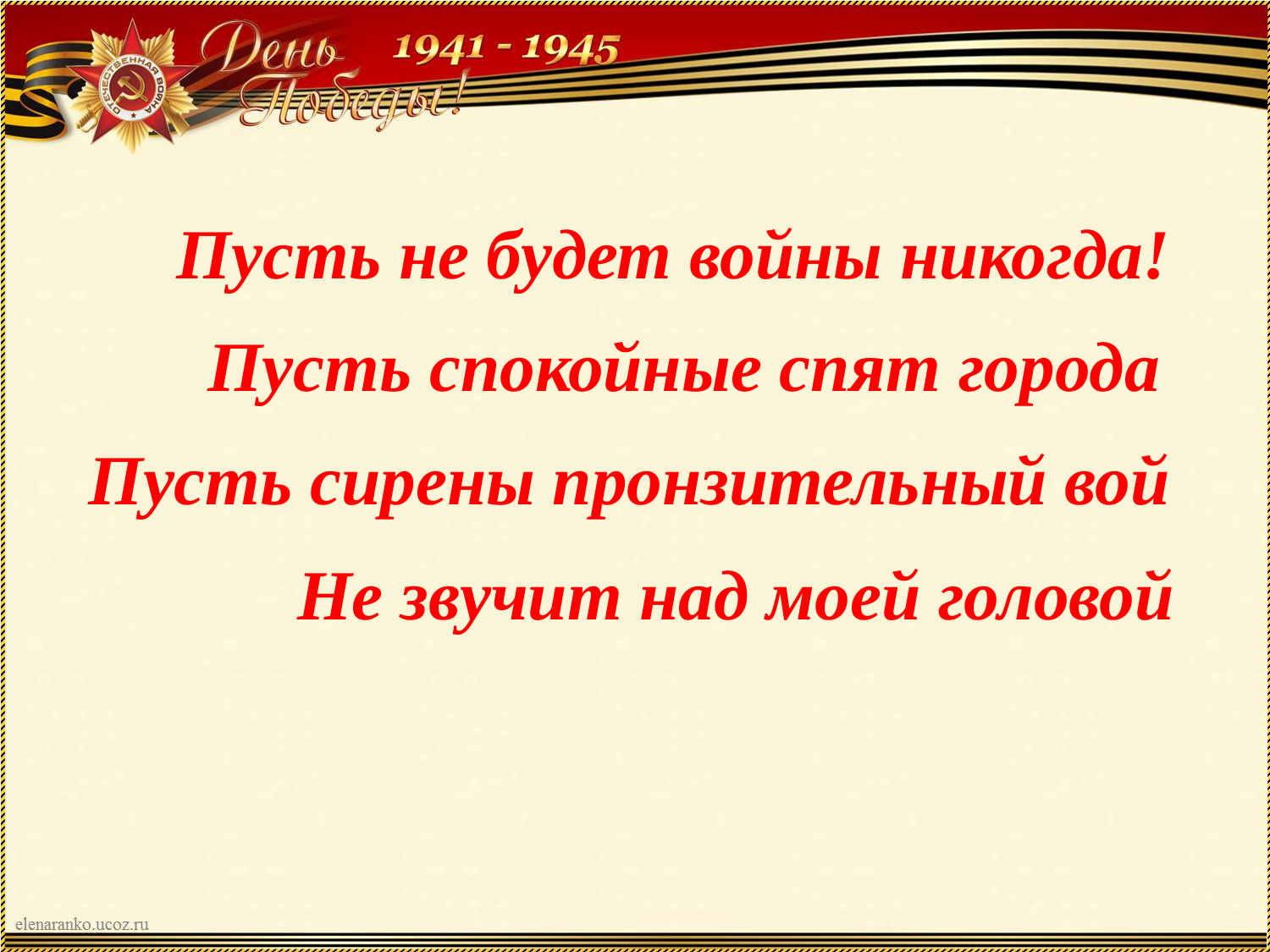

# Пусть не будет войны никогда!
Пусть спокойные спят города
Пусть сирены пронзительный вой
Не звучит над моей головой